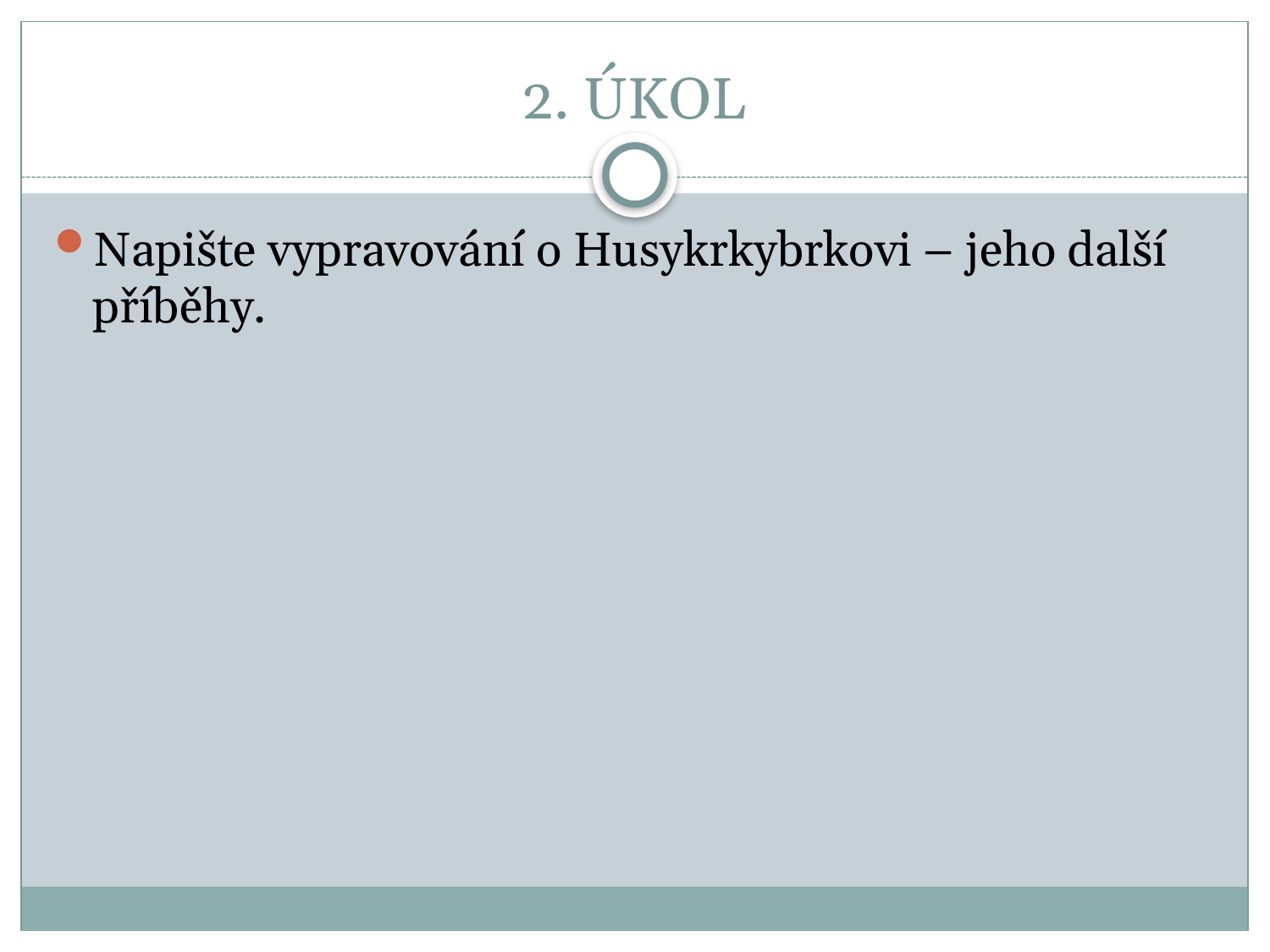

# 2. ÚKOL
Napište vypravování o Husykrkybrkovi – jeho další příběhy.